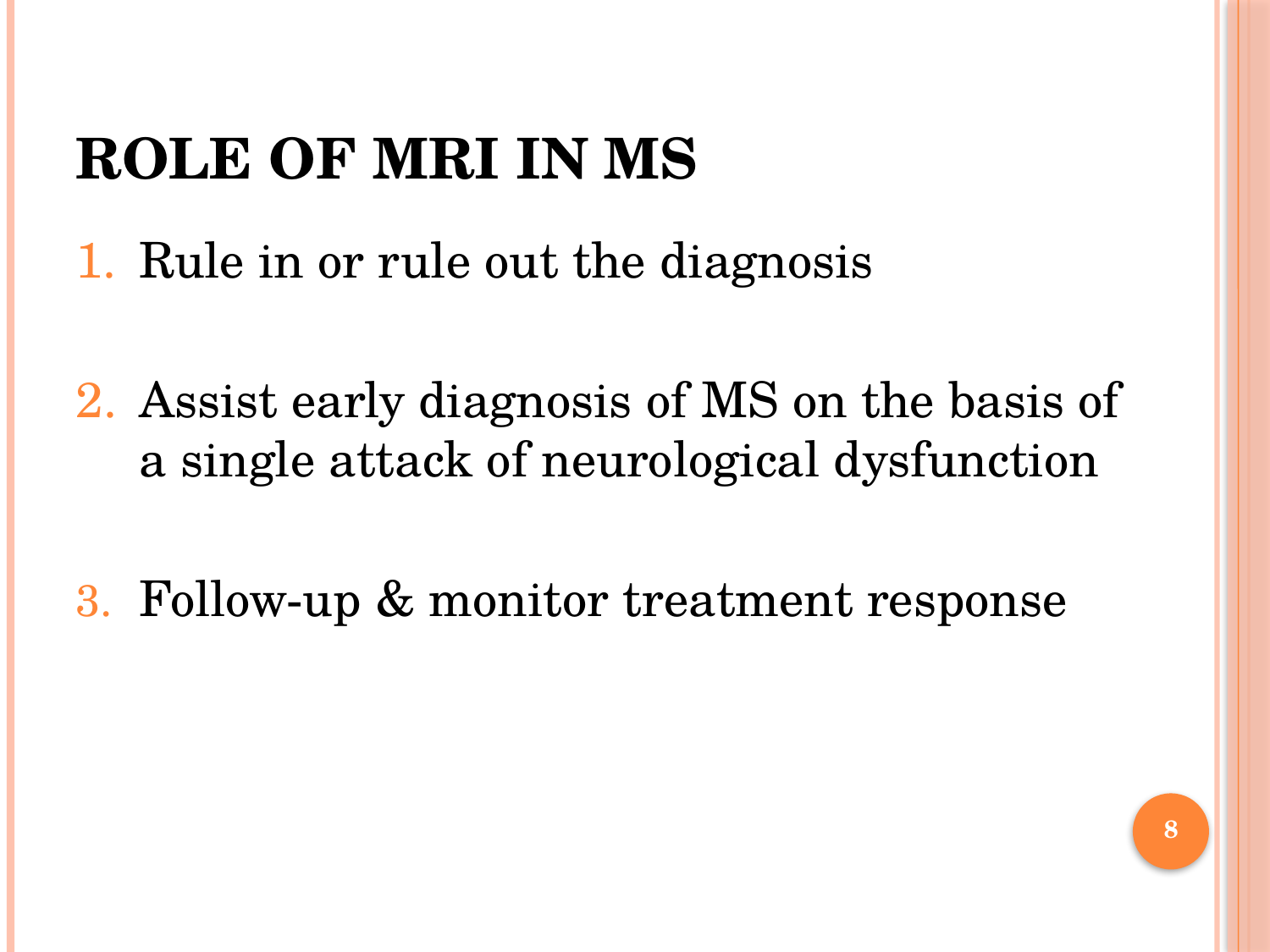

# Role of MRI in MS
Rule in or rule out the diagnosis

Assist early diagnosis of MS on the basis of a single attack of neurological dysfunction

Follow-up & monitor treatment response

8